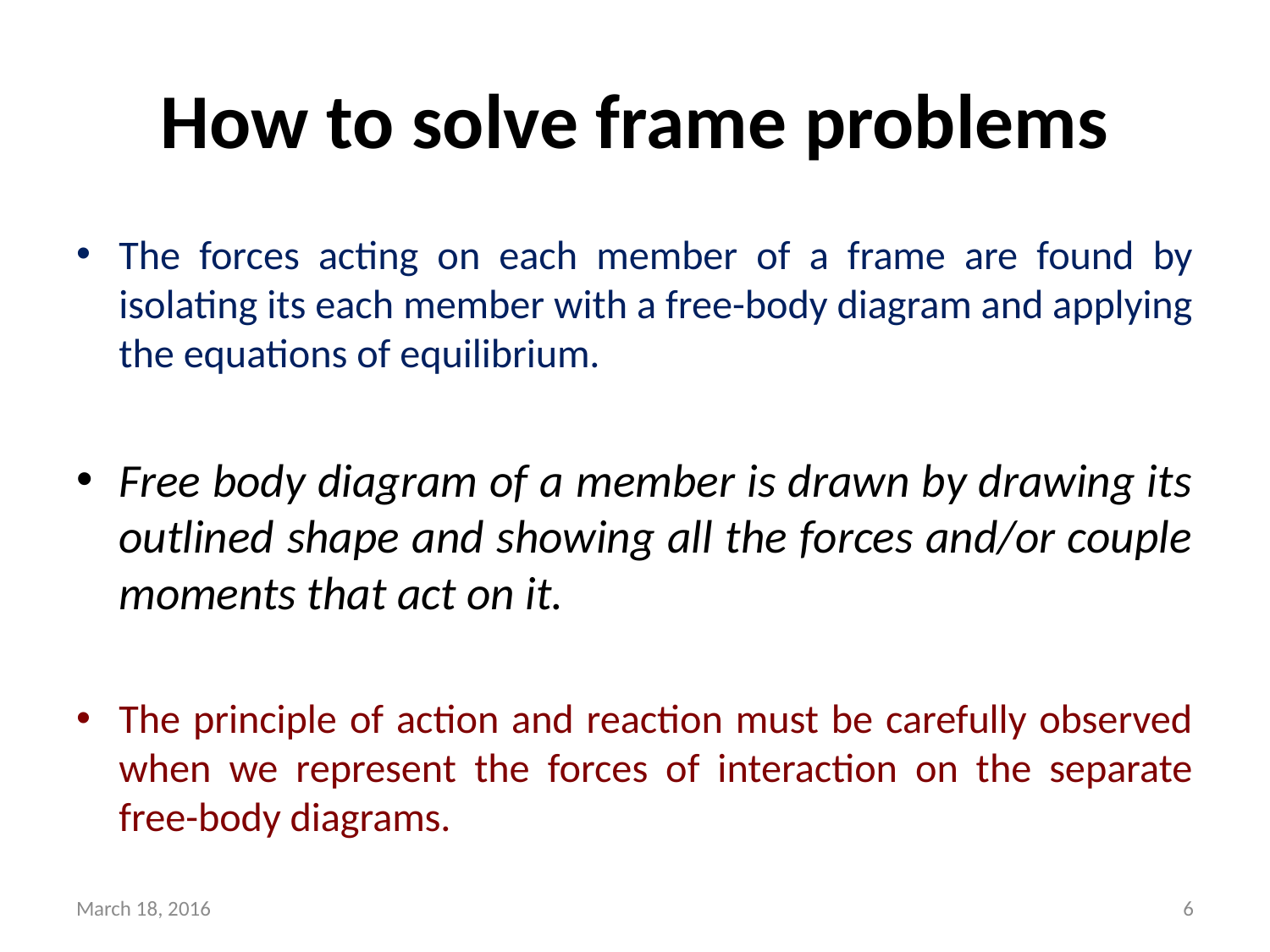

# How to solve frame problems
The forces acting on each member of a frame are found by isolating its each member with a free-body diagram and applying the equations of equilibrium.

Free body diagram of a member is drawn by drawing its outlined shape and showing all the forces and/or couple moments that act on it.

The principle of action and reaction must be carefully observed when we represent the forces of interaction on the separate free-body diagrams.

March 18, 2016
6